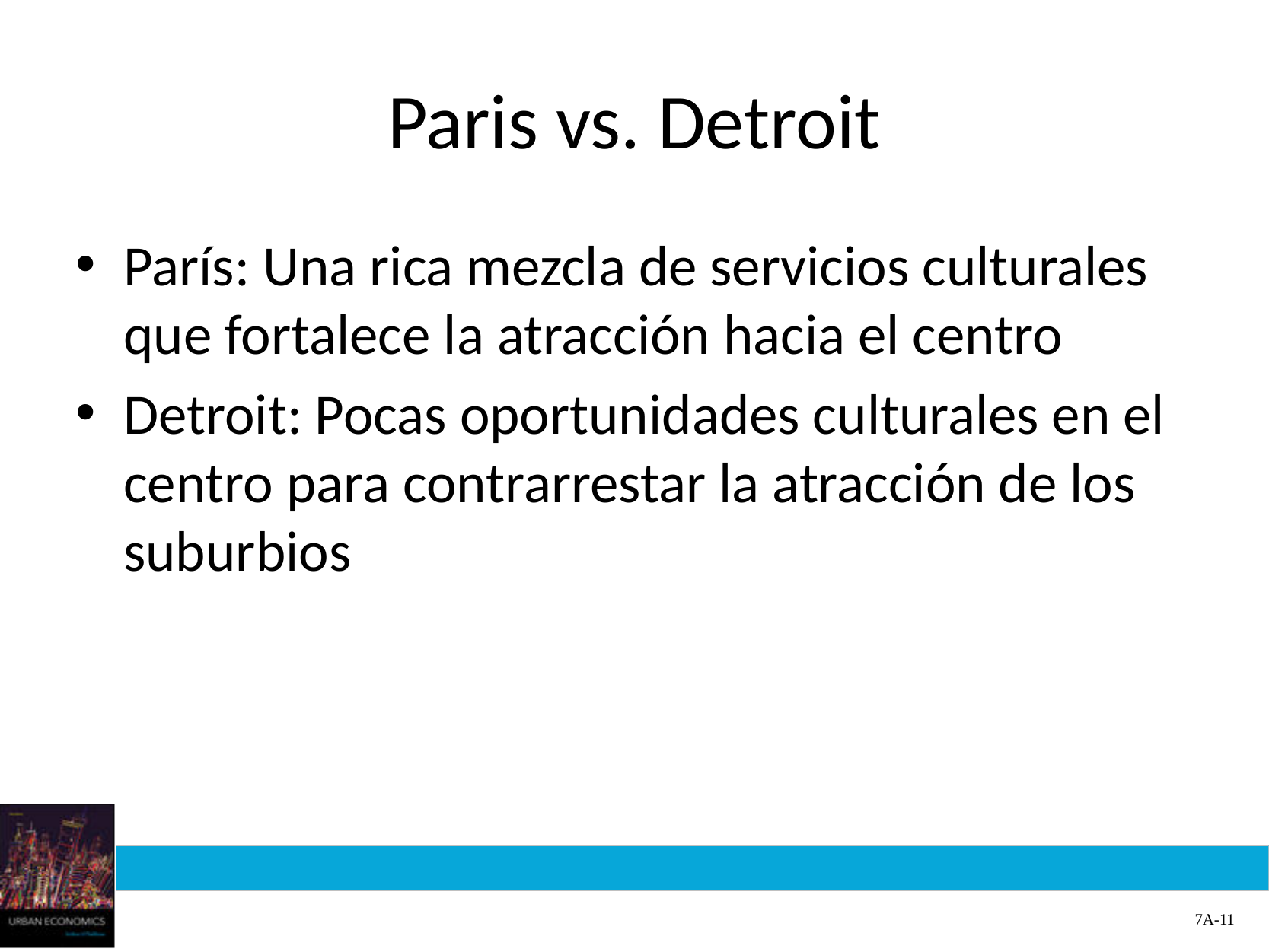

# Paris vs. Detroit
París: Una rica mezcla de servicios culturales que fortalece la atracción hacia el centro
Detroit: Pocas oportunidades culturales en el centro para contrarrestar la atracción de los suburbios
7A-11